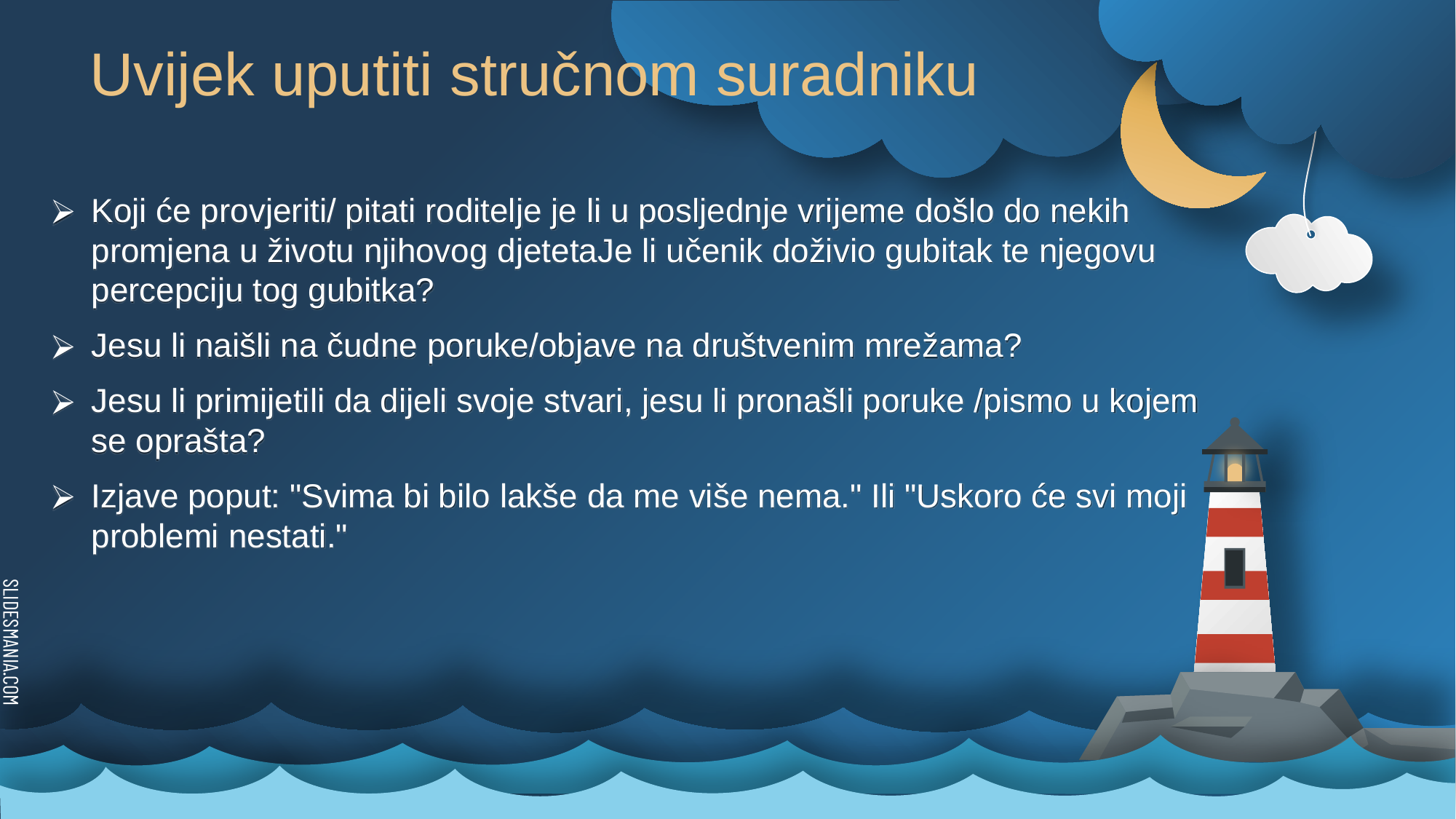

Uvijek uputiti stručnom suradniku
Koji će provjeriti/ pitati roditelje je li u posljednje vrijeme došlo do nekih promjena u životu njihovog djetetaJe li učenik doživio gubitak te njegovu percepciju tog gubitka?
Jesu li naišli na čudne poruke/objave na društvenim mrežama?
Jesu li primijetili da dijeli svoje stvari, jesu li pronašli poruke /pismo u kojem se oprašta?
Izjave poput: "Svima bi bilo lakše da me više nema." Ili "Uskoro će svi moji problemi nestati."